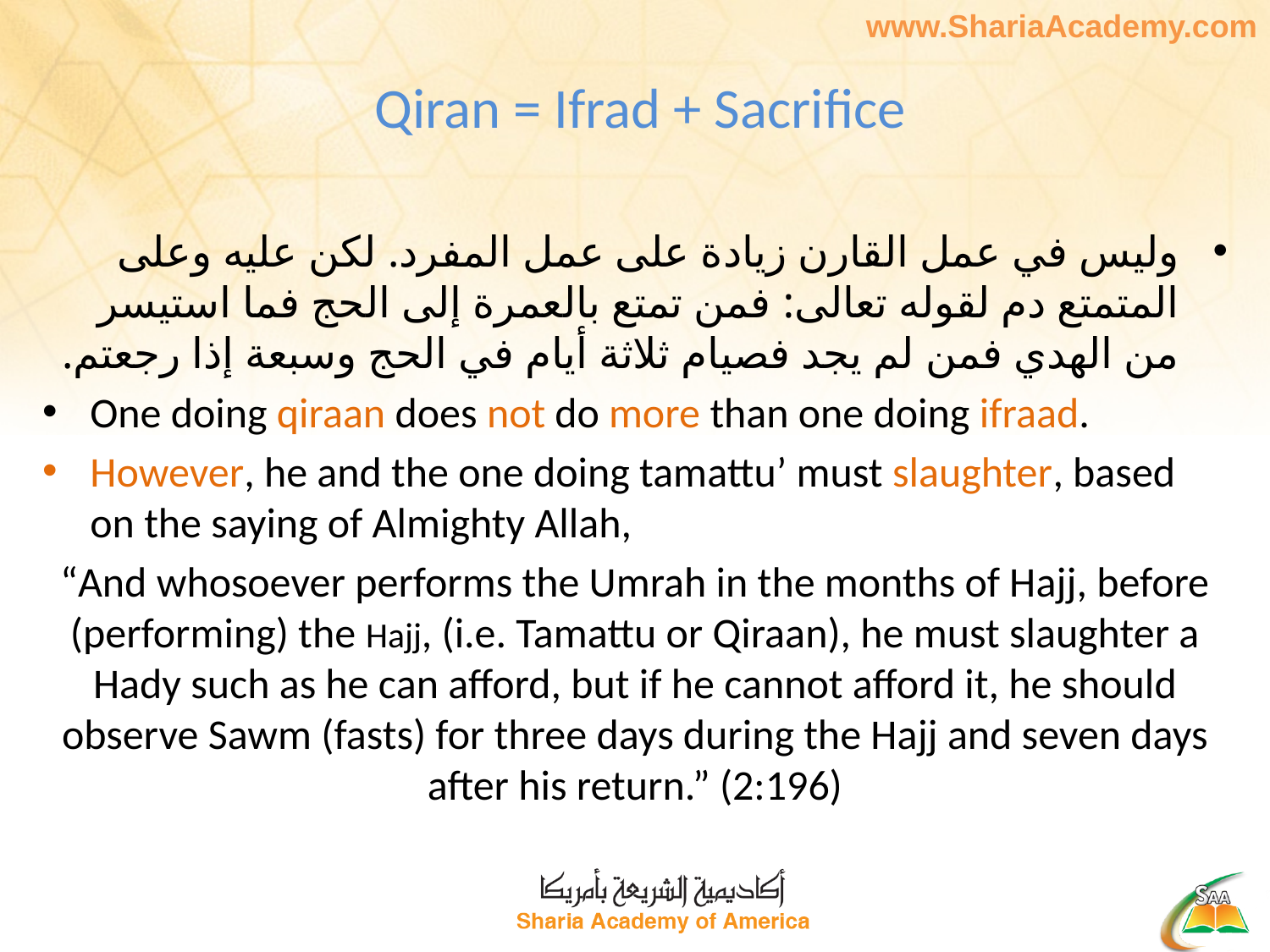

# Qiran = Ifrad + Sacrifice
وليس في عمل القارن زيادة على عمل المفرد. لكن عليه وعلى المتمتع دم لقوله تعالى: فمن تمتع بالعمرة إلى الحج فما استيسر من الهدي فمن لم يجد فصيام ثلاثة أيام في الحج وسبعة إذا رجعتم.
One doing qiraan does not do more than one doing ifraad.
However, he and the one doing tamattu’ must slaughter, based on the saying of Almighty Allah,
“And whosoever performs the Umrah in the months of Hajj, before (performing) the Hajj, (i.e. Tamattu or Qiraan), he must slaughter a Hady such as he can afford, but if he cannot afford it, he should observe Sawm (fasts) for three days during the Hajj and seven days after his return.” (2:196)